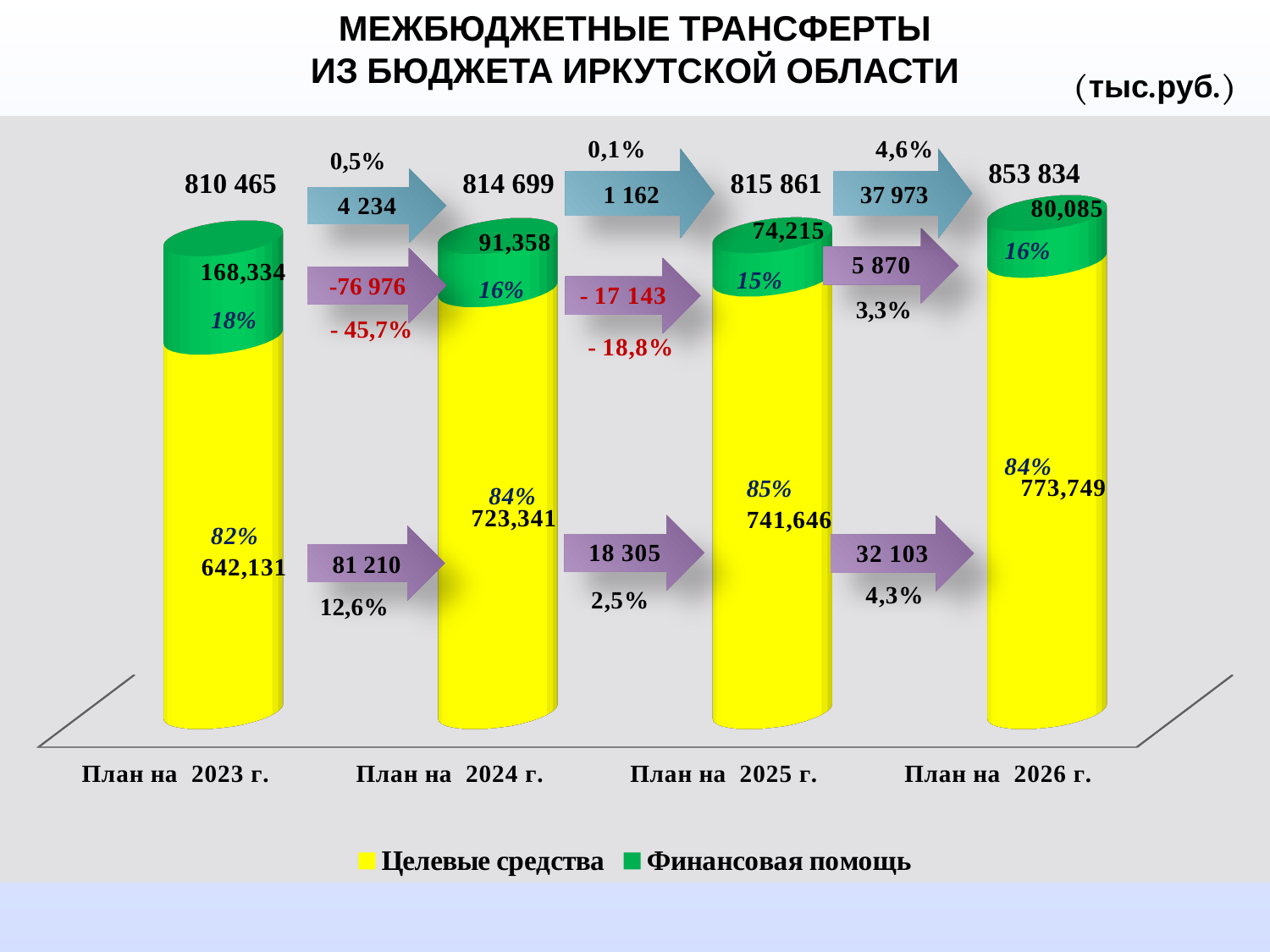

МЕЖБЮДЖЕТНЫЕ ТРАНСФЕРТЫ
ИЗ БЮДЖЕТА ИРКУТСКОЙ ОБЛАСТИ
(тыс.руб.)

[unsupported chart]

0,5%
1 162
37 973
853 834
810 465
814 699
815 861
16%
-76 976
15%
16%
3,3%
18%
- 45,7%
85%
81 210
12,6%